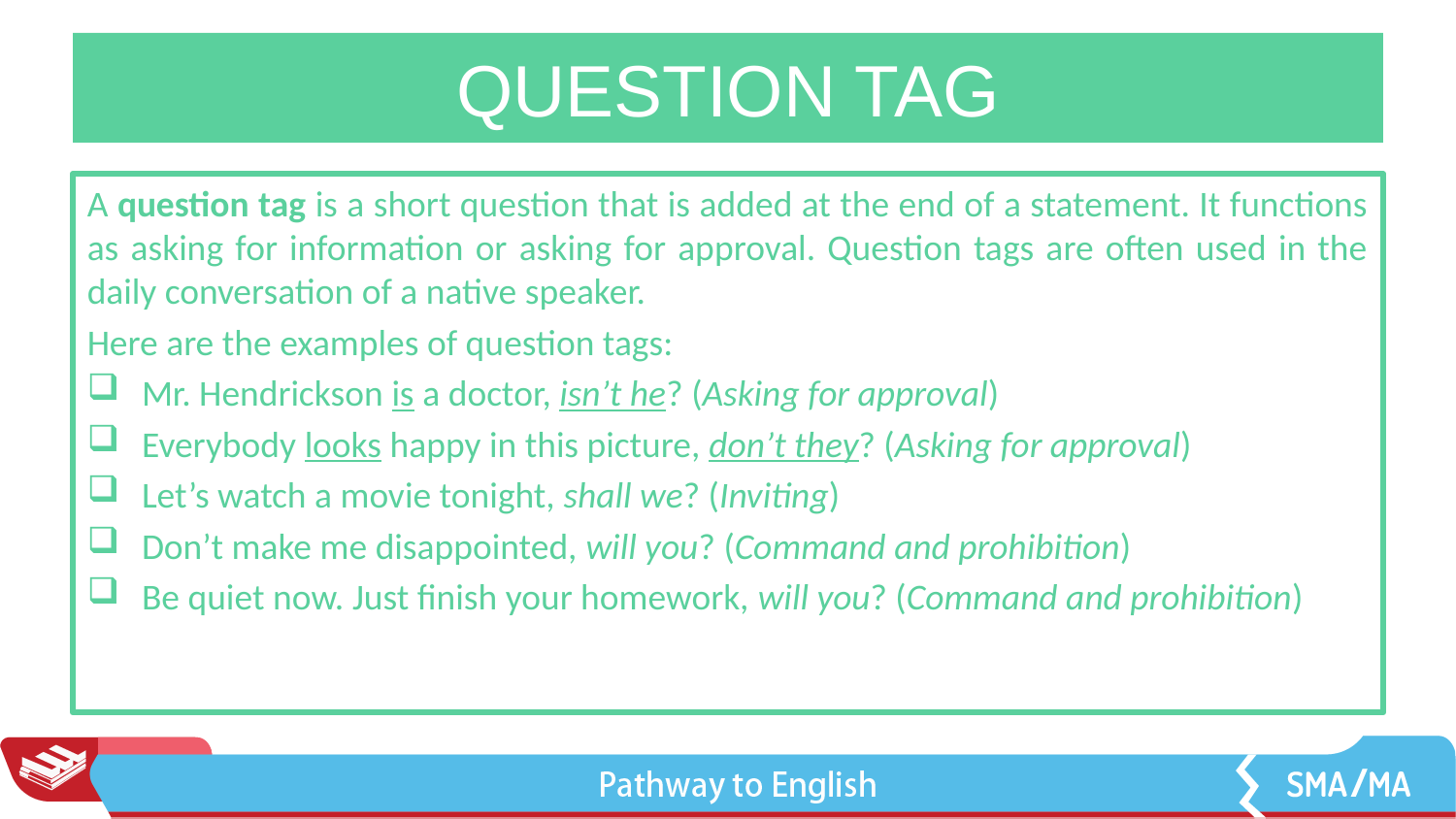

# QUESTION TAG
A question tag is a short question that is added at the end of a statement. It functions as asking for information or asking for approval. Question tags are often used in the daily conversation of a native speaker.
Here are the examples of question tags:
Mr. Hendrickson is a doctor, isn’t he? (Asking for approval)
Everybody looks happy in this picture, don’t they? (Asking for approval)
Let’s watch a movie tonight, shall we? (Inviting)
Don’t make me disappointed, will you? (Command and prohibition)
Be quiet now. Just finish your homework, will you? (Command and prohibition)